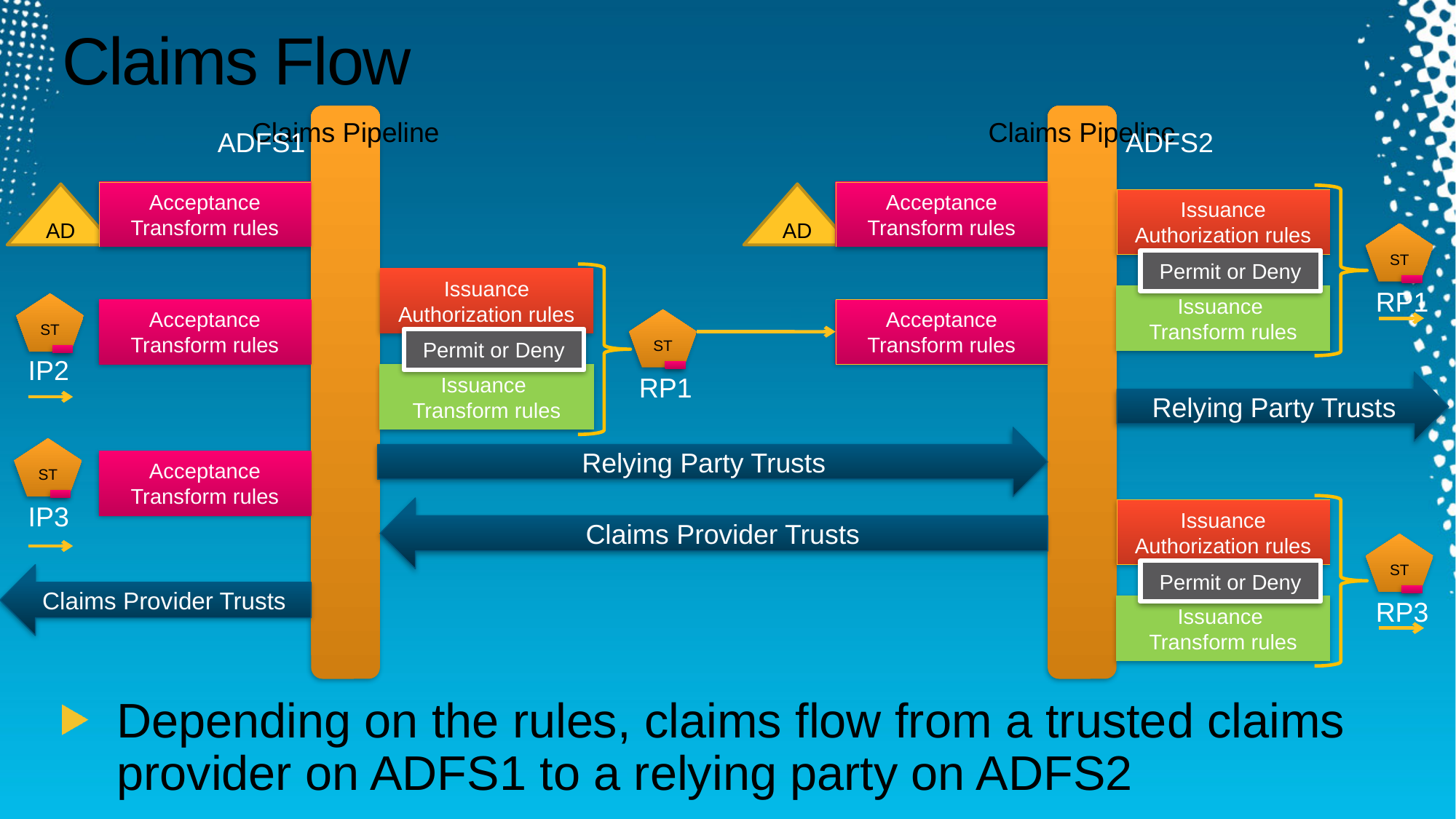

# Claims Flow

Claims Pipeline
Claims Pipeline
ADFS1
ADFS2
Acceptance Transform rules
Acceptance Transform rules
AD
AD

Issuance Authorization rules
ST

Permit or Deny

Issuance Authorization rules
RP1
Issuance
Transform rules
ST

Acceptance Transform rules
Acceptance Transform rules
ST

Permit or Deny
IP2
Issuance
Transform rules
RP1
Relying Party Trusts
Relying Party Trusts
ST

Acceptance Transform rules

Claims Provider Trusts
IP3
Issuance Authorization rules
ST

Permit or Deny
Claims Provider Trusts
RP3
Issuance
Transform rules
Depending on the rules, claims flow from a trusted claims provider on ADFS1 to a relying party on ADFS2